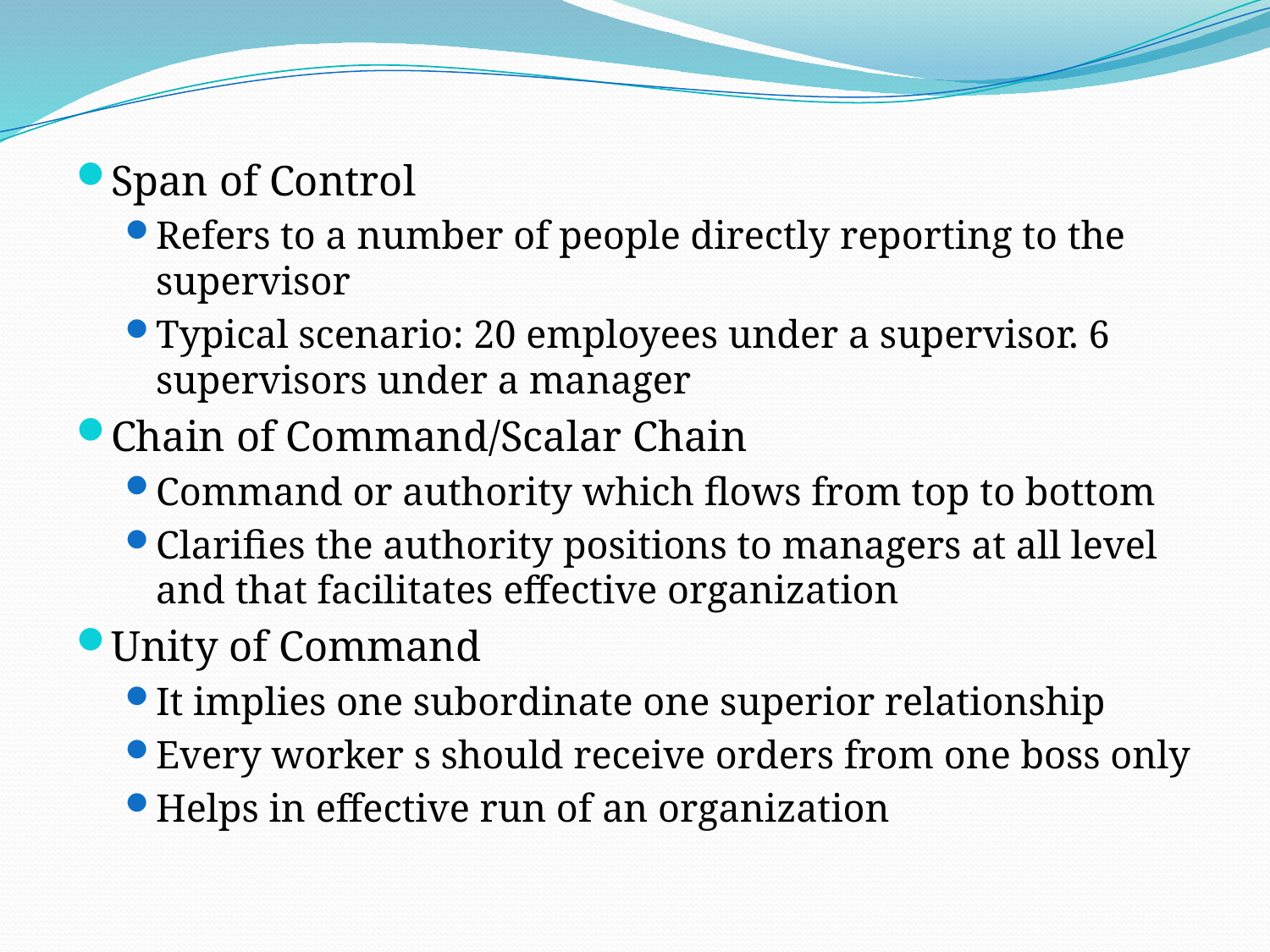

#
Span of Control
Refers to a number of people directly reporting to the supervisor
Typical scenario: 20 employees under a supervisor. 6 supervisors under a manager
Chain of Command/Scalar Chain
Command or authority which flows from top to bottom
Clarifies the authority positions to managers at all level and that facilitates effective organization
Unity of Command
It implies one subordinate one superior relationship
Every worker s should receive orders from one boss only
Helps in effective run of an organization